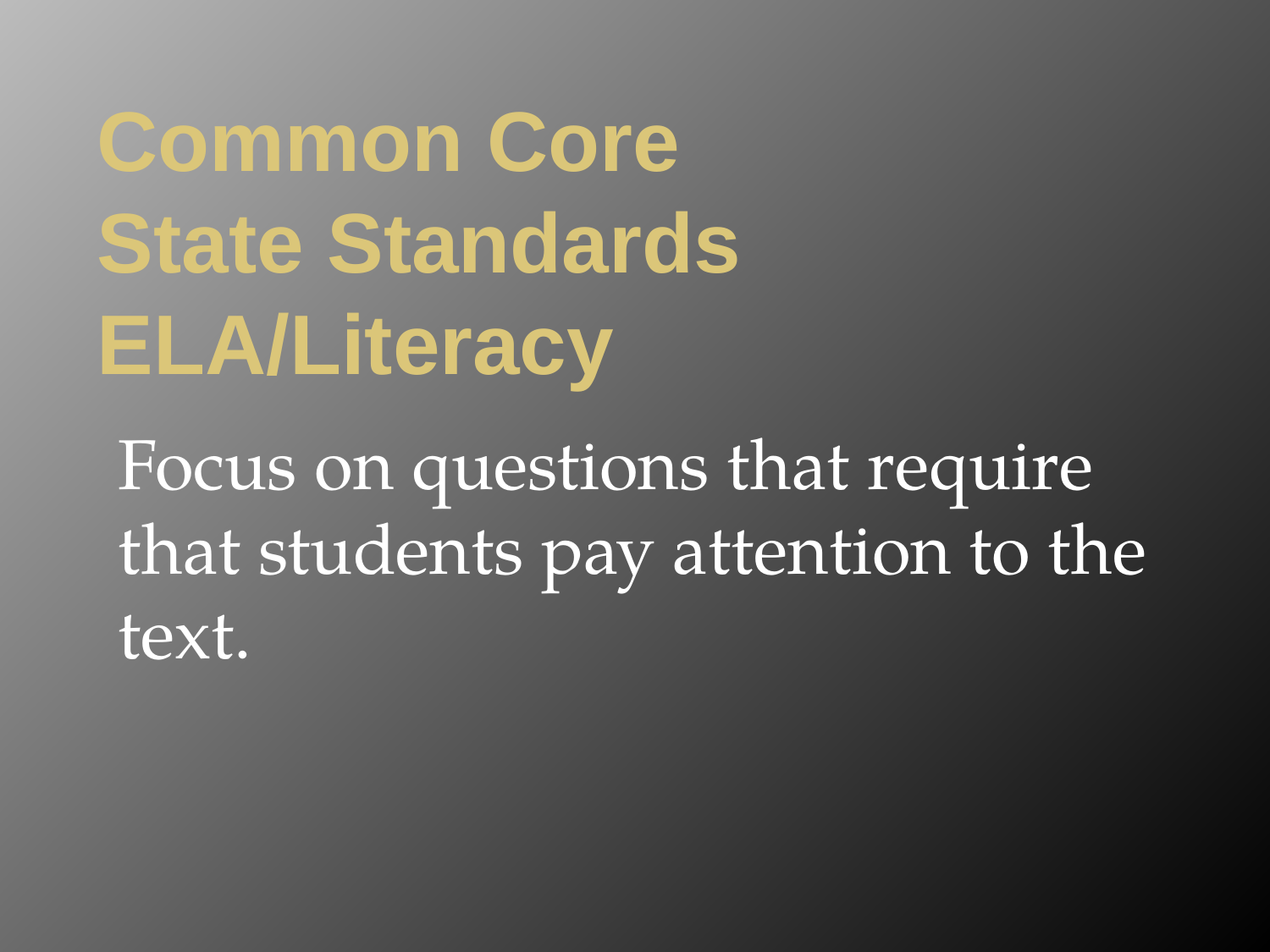

# Common Core State Standards ELA/Literacy
Focus on questions that require that students pay attention to the text.